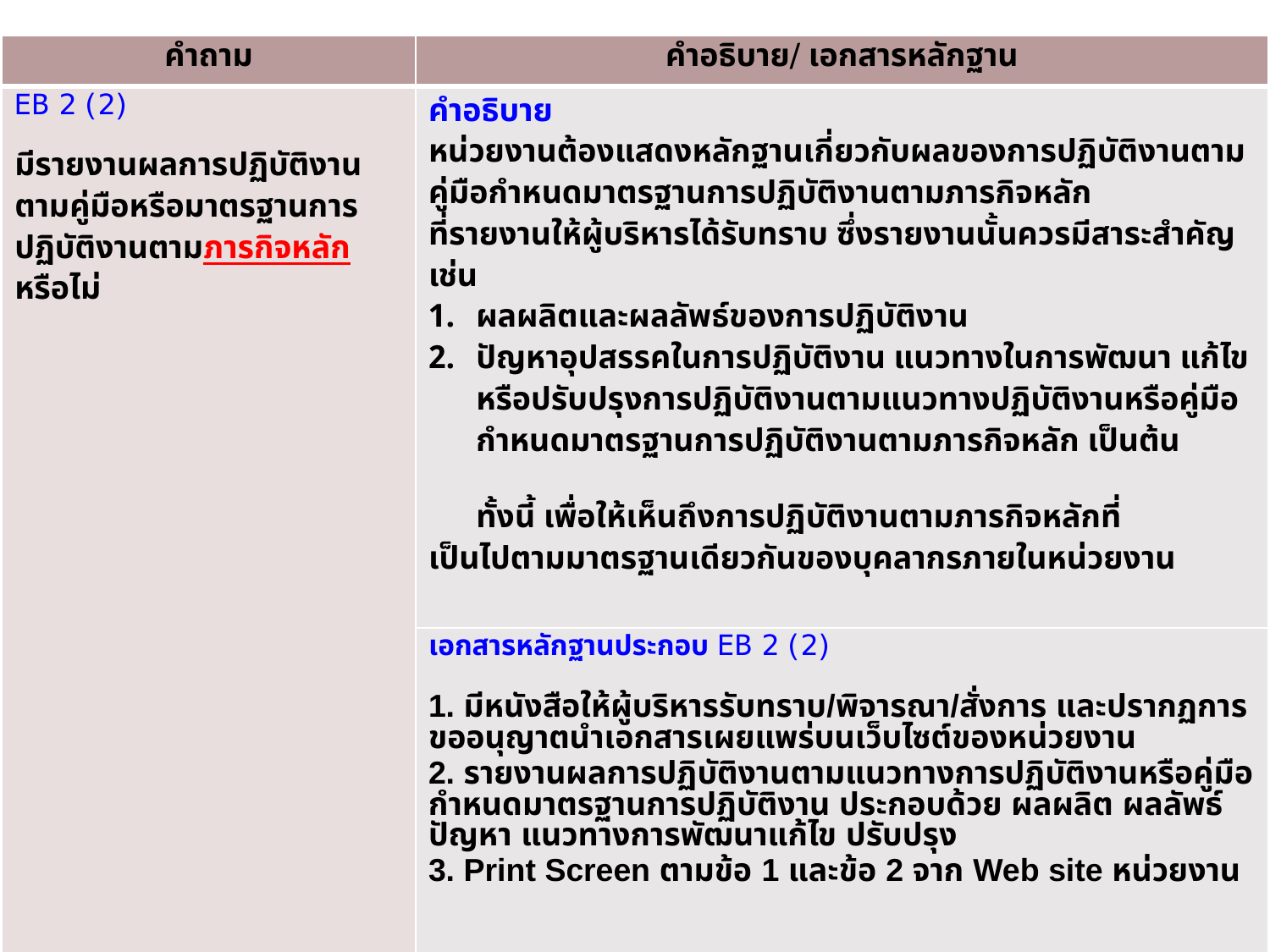

| คำถาม | คำอธิบาย/เอกสารหลักฐาน |
| --- | --- |
| EB 2 (2) มีรายงานผลการปฏิบัติงานตามคู่มือหรือมาตรฐานการปฏิบัติงานตามภารกิจหลัก หรือไม่ | คำอธิบาย หน่วยงานต้องแสดงหลักฐานเกี่ยวกับผลของการปฏิบัติงานตามคู่มือกำหนดมาตรฐานการปฏิบัติงานตามภารกิจหลัก ที่รายงานให้ผู้บริหารได้รับทราบ ซึ่งรายงานนั้นควรมีสาระสำคัญ เช่น ผลผลิตและผลลัพธ์ของการปฏิบัติงาน ปัญหาอุปสรรคในการปฏิบัติงาน แนวทางในการพัฒนา แก้ไขหรือปรับปรุงการปฏิบัติงานตามแนวทางปฏิบัติงานหรือคู่มือกำหนดมาตรฐานการปฏิบัติงานตามภารกิจหลัก เป็นต้น ทั้งนี้ เพื่อให้เห็นถึงการปฏิบัติงานตามภารกิจหลักที่ เป็นไปตามมาตรฐานเดียวกันของบุคลากรภายในหน่วยงาน |
|  | เอกสารหลักฐานประกอบ EB 2 (2) 1. มีหนังสือให้ผู้บริหารรับทราบ/พิจารณา/สั่งการ และปรากฏการขออนุญาตนำเอกสารเผยแพร่บนเว็บไซต์ของหน่วยงาน 2. รายงานผลการปฏิบัติงานตามแนวทางการปฏิบัติงานหรือคู่มือกำหนดมาตรฐานการปฏิบัติงาน ประกอบด้วย ผลผลิต ผลลัพธ์ ปัญหา แนวทางการพัฒนาแก้ไข ปรับปรุง 3. Print Screen ตามข้อ 1 และข้อ 2 จาก Web site หน่วยงาน |